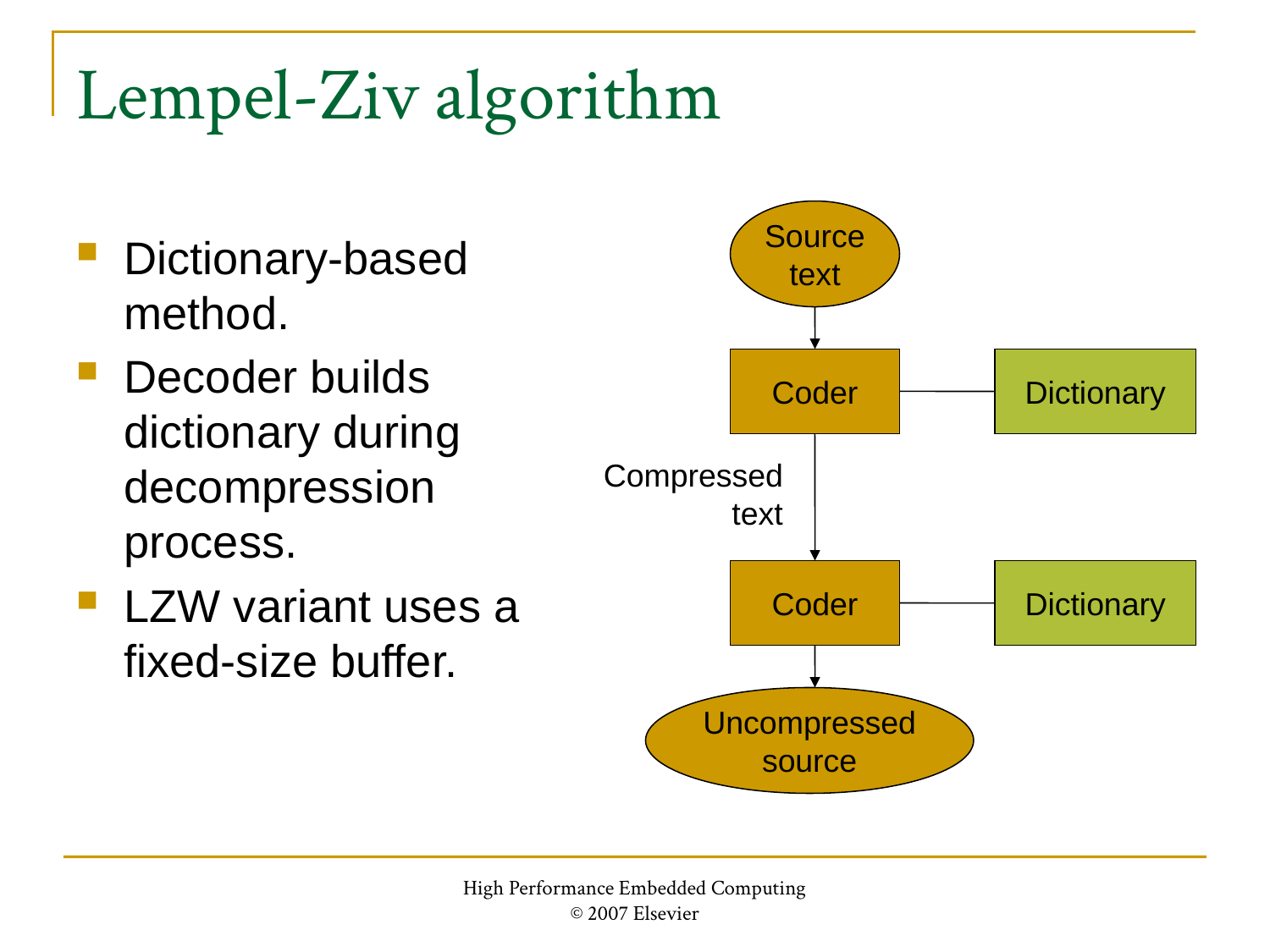

# Lempel-Ziv algorithm
Source
text
Dictionary-based method.
Decoder builds dictionary during decompression process.
LZW variant uses a fixed-size buffer.

Coder
Dictionary

Compressed
text
Coder
Dictionary

Uncompressed
source
High Performance Embedded Computing
© 2007 Elsevier